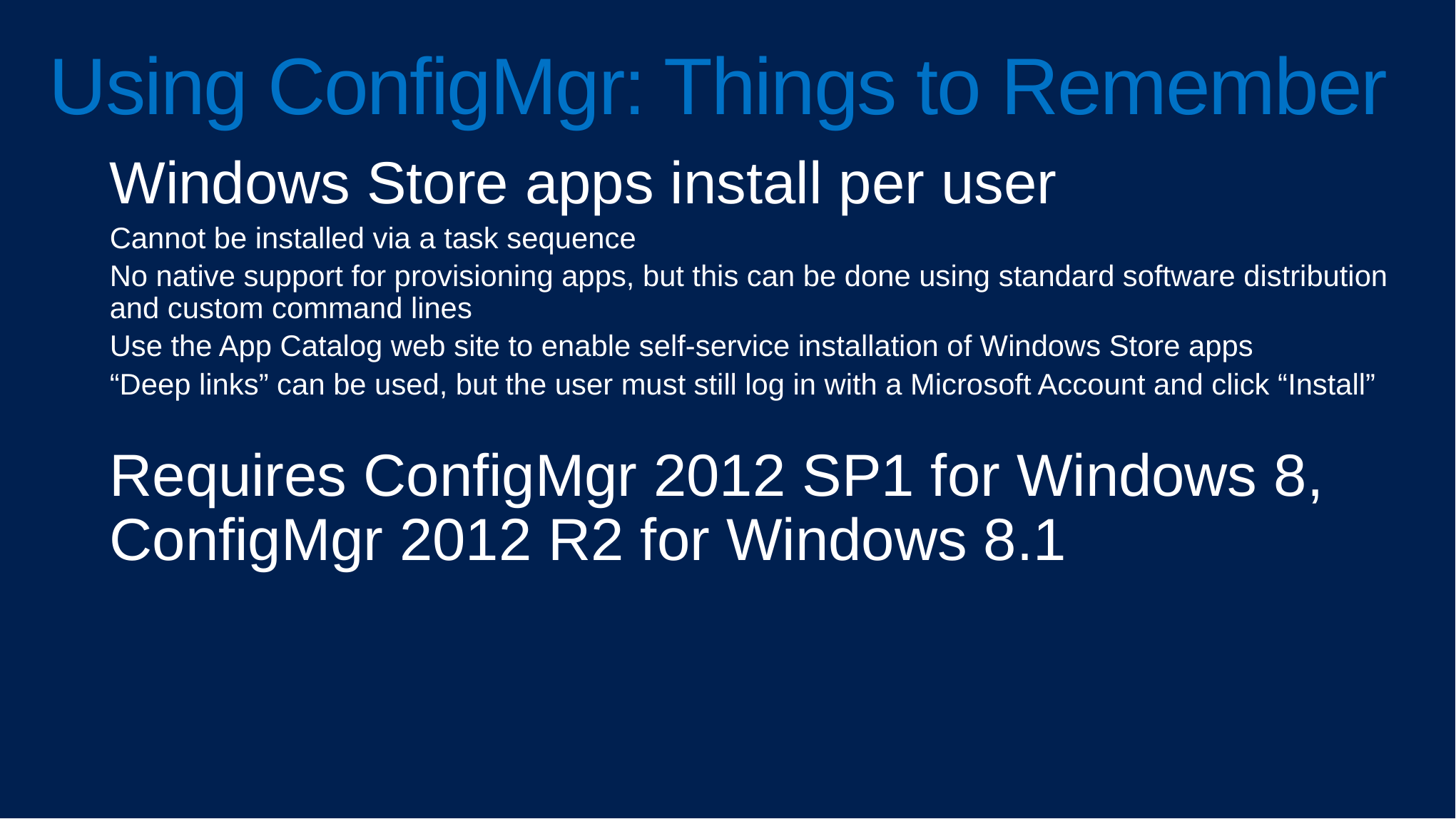

# Using ConfigMgr: Things to Remember
Windows Store apps install per user
Cannot be installed via a task sequence
No native support for provisioning apps, but this can be done using standard software distribution and custom command lines
Use the App Catalog web site to enable self-service installation of Windows Store apps
“Deep links” can be used, but the user must still log in with a Microsoft Account and click “Install”
Requires ConfigMgr 2012 SP1 for Windows 8, ConfigMgr 2012 R2 for Windows 8.1